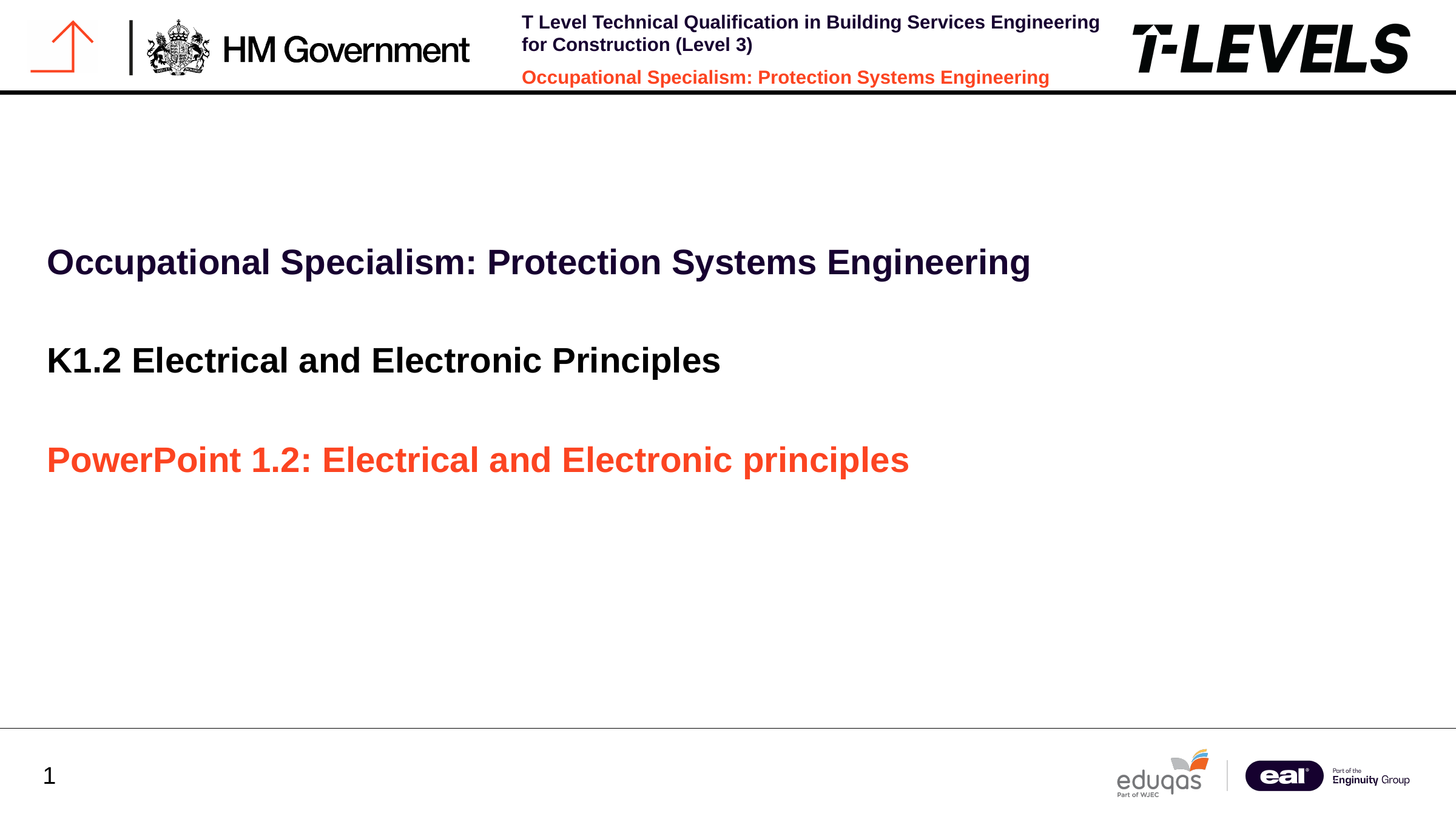

Occupational Specialism: Protection Systems Engineering

K1.2 Electrical and Electronic Principles

PowerPoint 1.2: Electrical and Electronic principles